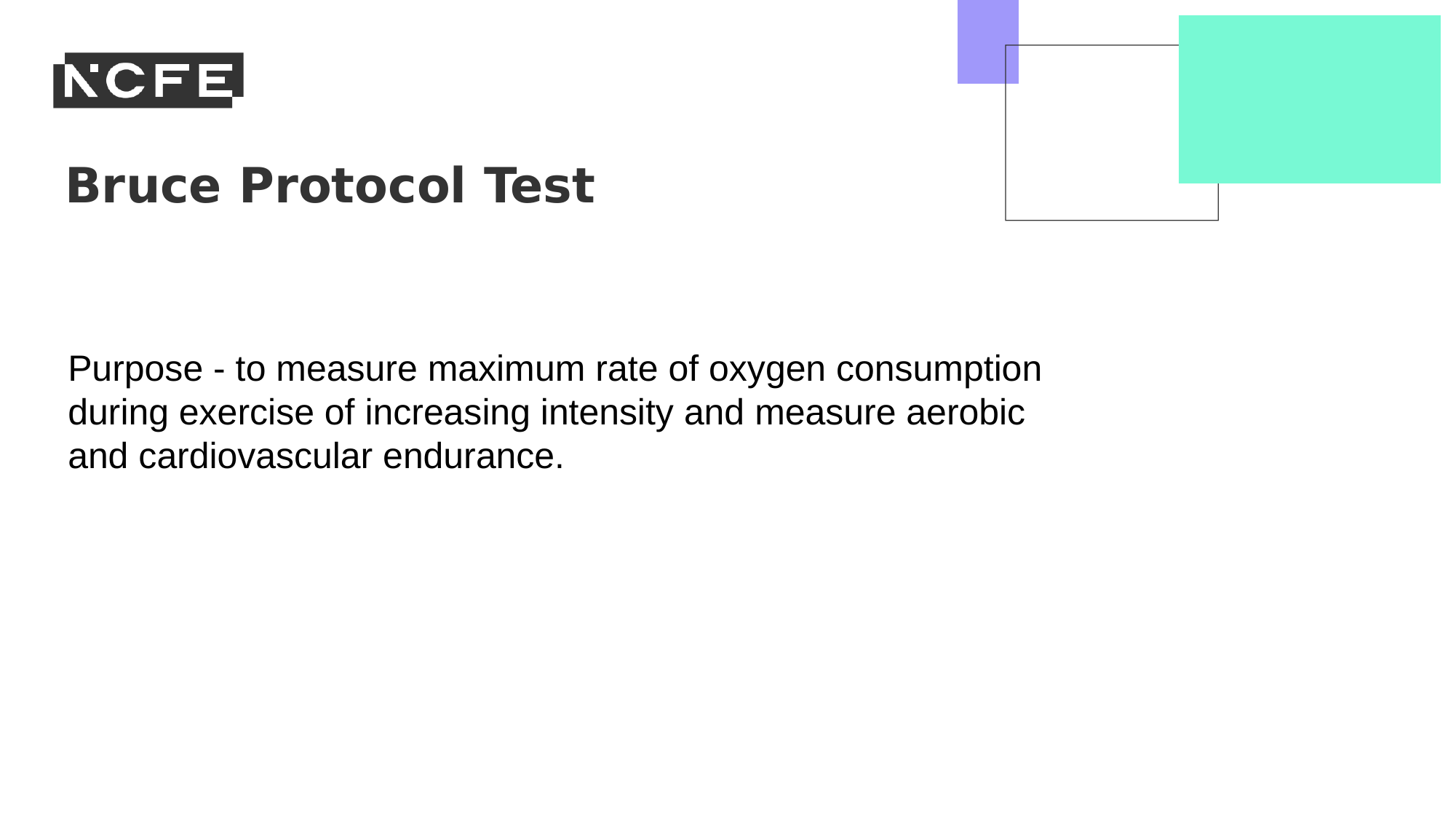

Bruce Protocol Test

Purpose - to measure maximum rate of oxygen consumption during exercise of increasing intensity and measure aerobic and cardiovascular endurance.